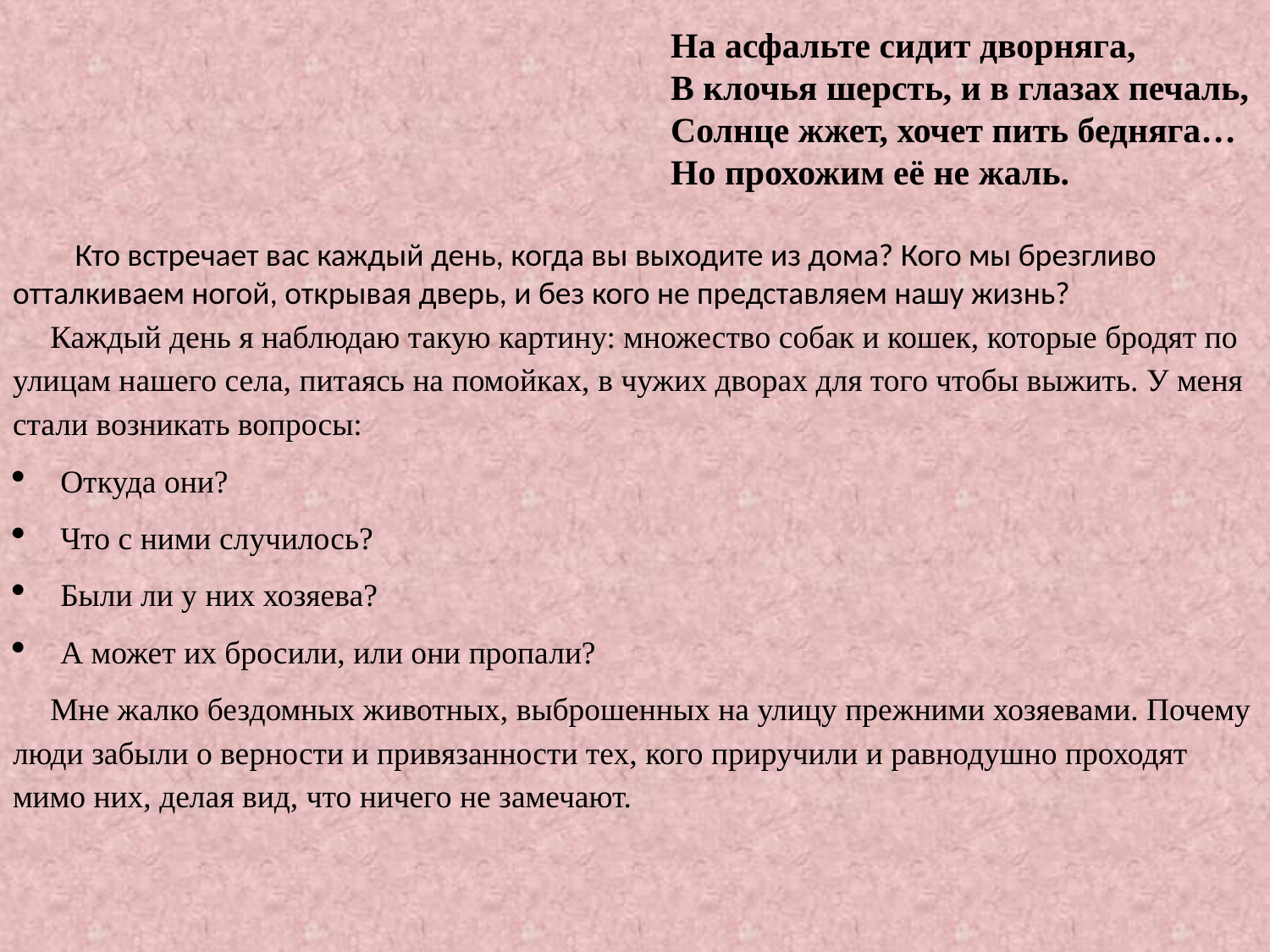

На асфальте сидит дворняга,
                                                                   В клочья шерсть, и в глазах печаль,
                                                                   Солнце жжет, хочет пить бедняга…
                                                                   Но прохожим её не жаль.

Кто встречает вас каждый день, когда вы выходите из дома? Кого мы брезгливо отталкиваем ногой, открывая дверь, и без кого не представляем нашу жизнь?
Каждый день я наблюдаю такую картину: множество собак и кошек, которые бродят по улицам нашего села, питаясь на помойках, в чужих дворах для того чтобы выжить. У меня стали возникать вопросы:
Откуда они?
Что с ними случилось?
Были ли у них хозяева?
А может их бросили, или они пропали?
Мне жалко бездомных животных, выброшенных на улицу прежними хозяевами. Почему люди забыли о верности и привязанности тех, кого приручили и равнодушно проходят мимо них, делая вид, что ничего не замечают.